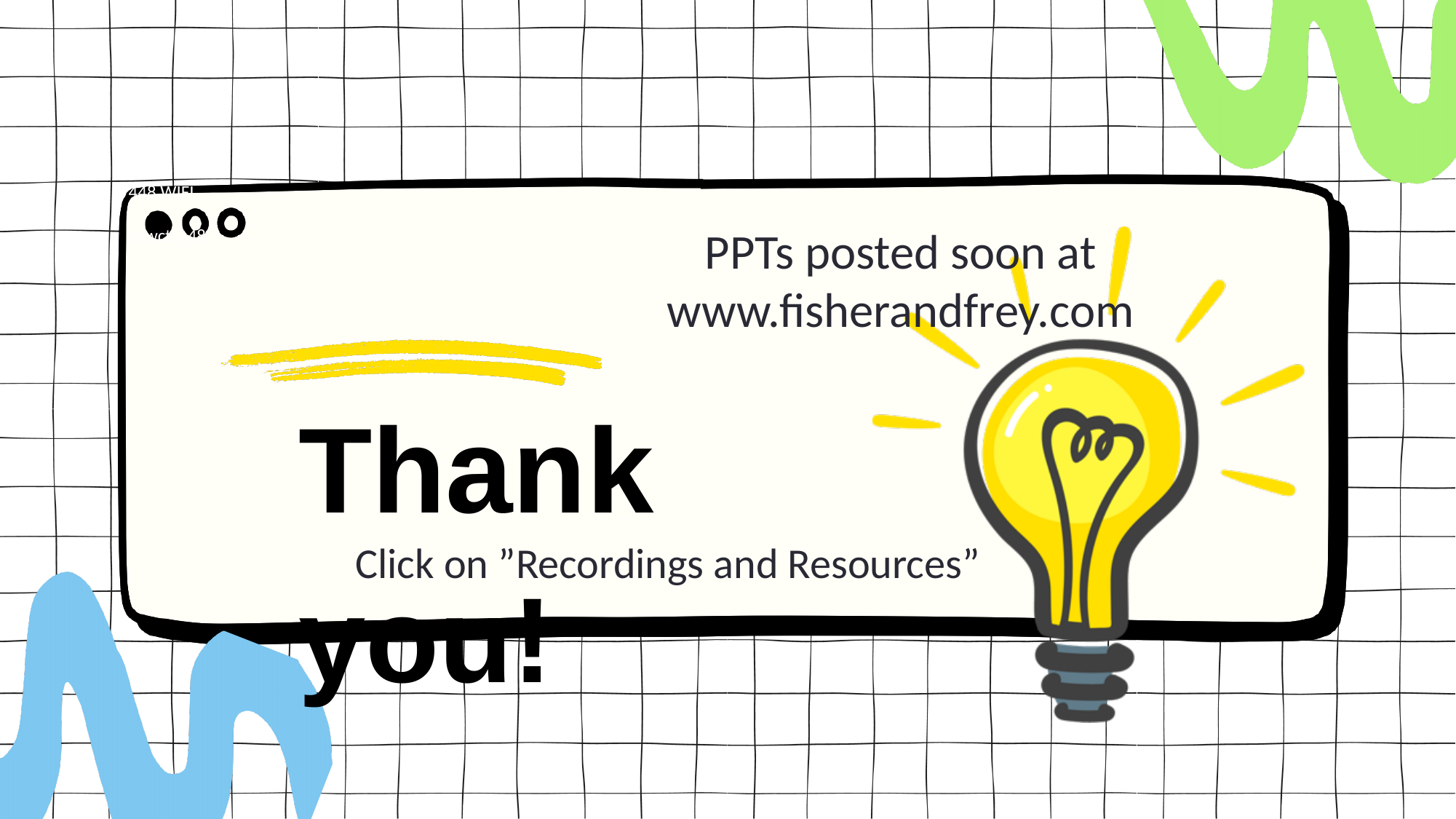

448 WIFI

4swct@48

PPTs posted soon at www.fisherandfrey.com

Thank you!
Click on ”Recordings and Resources”